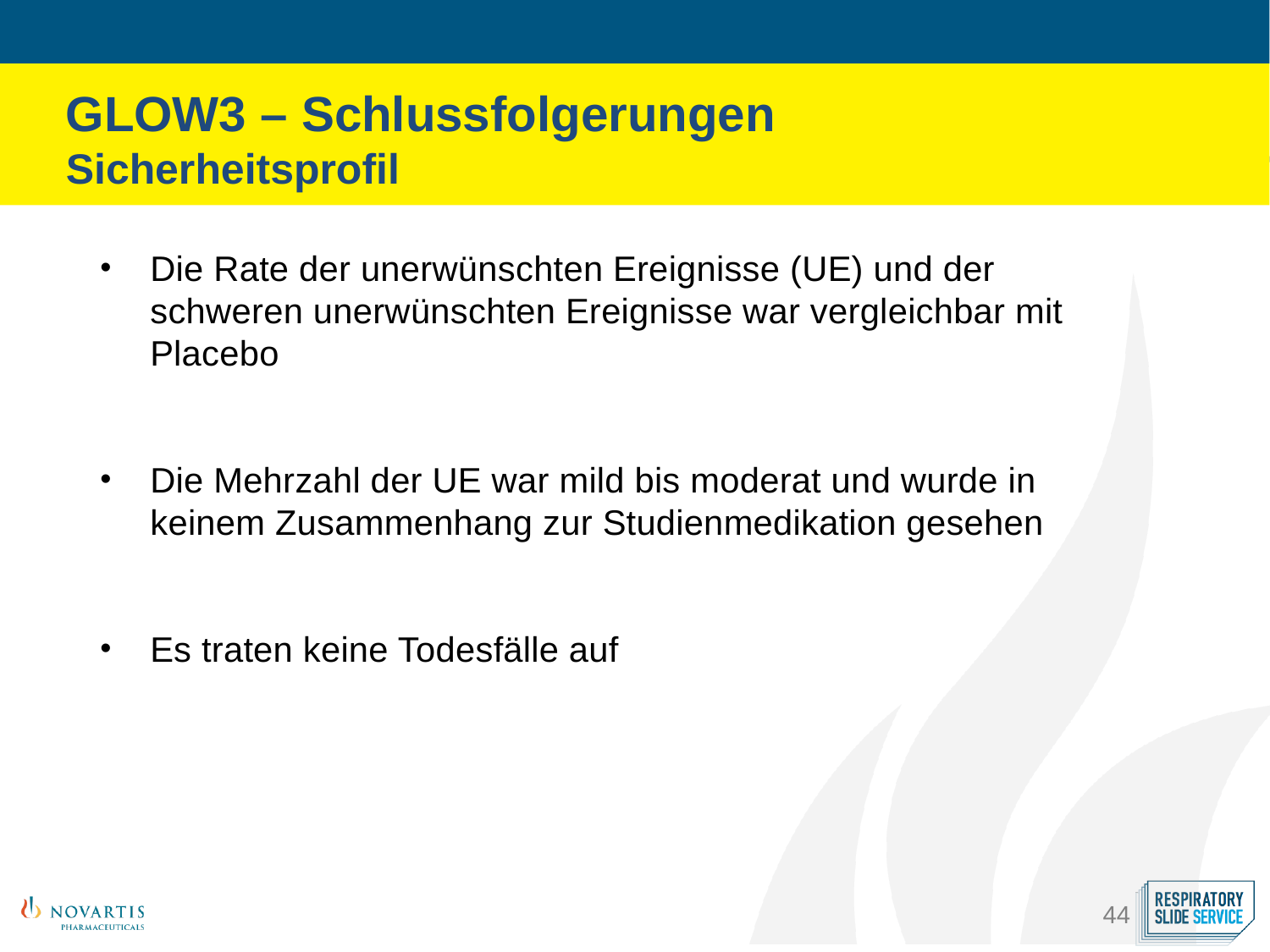

GLOW3 – Schlussfolgerungen
Sicherheitsprofil
Die Rate der unerwünschten Ereignisse (UE) und der schweren unerwünschten Ereignisse war vergleichbar mit Placebo

Die Mehrzahl der UE war mild bis moderat und wurde in keinem Zusammenhang zur Studienmedikation gesehen

Es traten keine Todesfälle auf